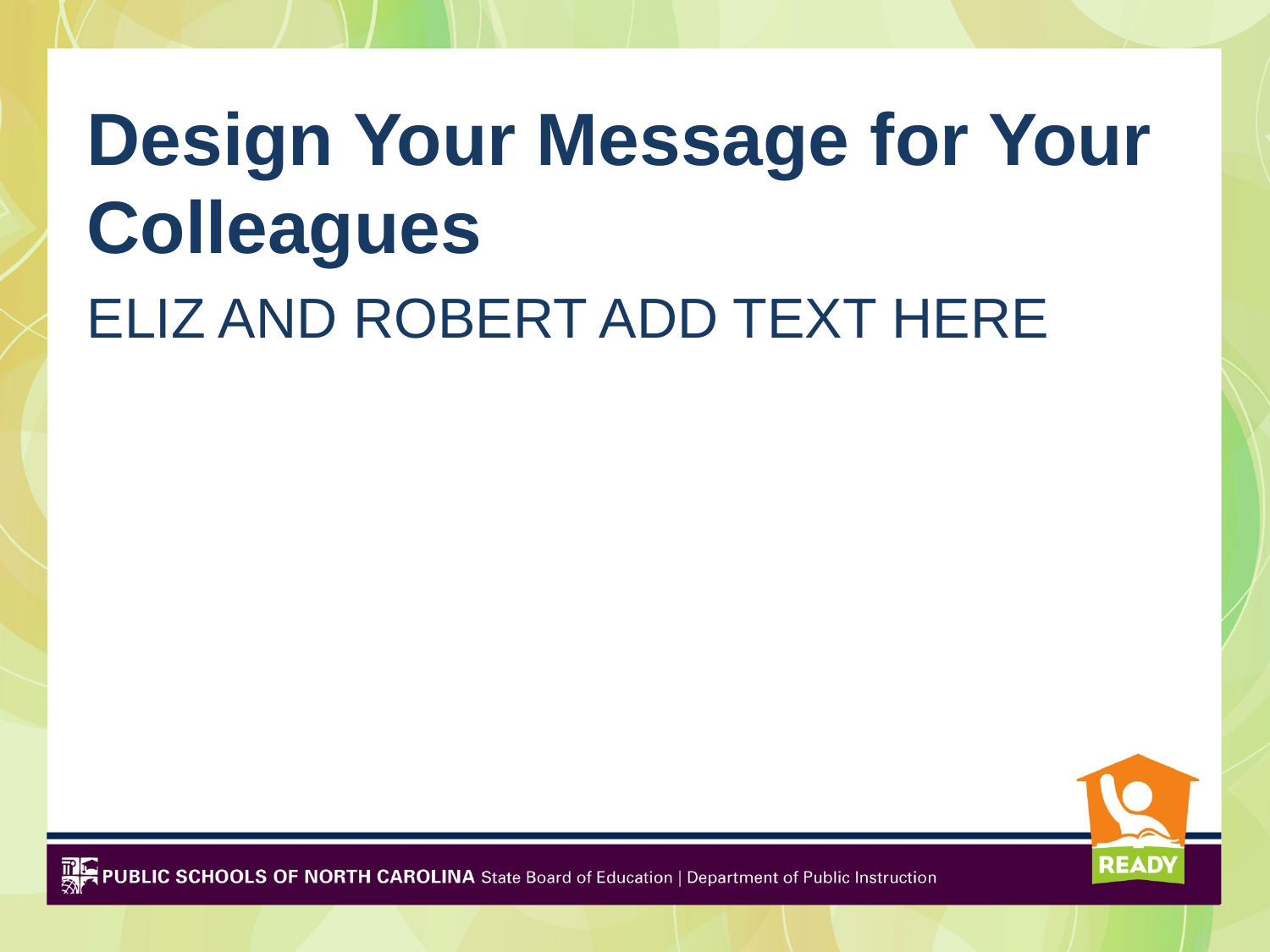

# Design Your Message for Your Colleagues
ELIZ AND ROBERT ADD TEXT HERE